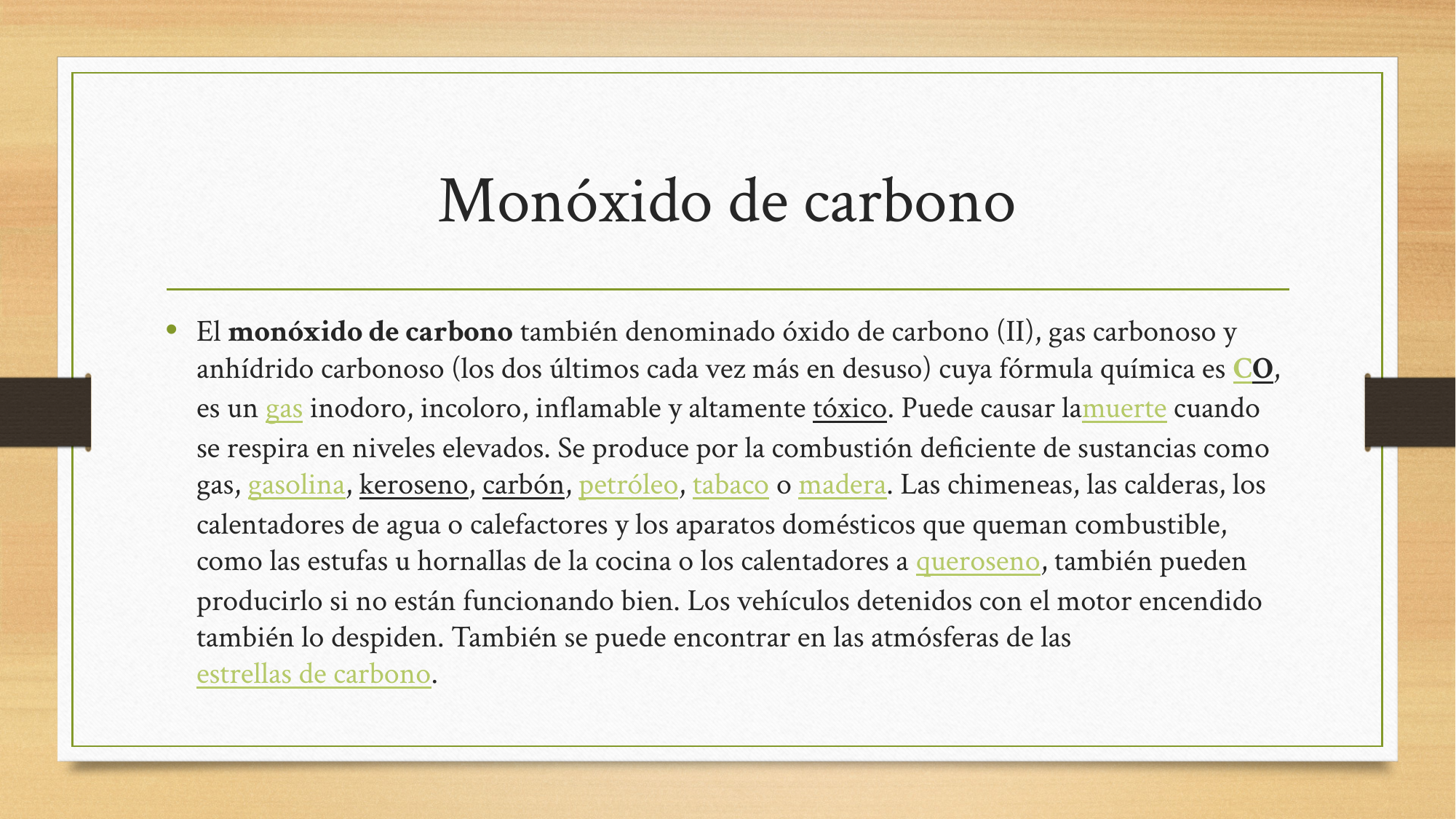

# Monóxido de carbono
El monóxido de carbono también denominado óxido de carbono (II), gas carbonoso y anhídrido carbonoso (los dos últimos cada vez más en desuso) cuya fórmula química es CO, es un gas inodoro, incoloro, inflamable y altamente tóxico. Puede causar lamuerte cuando se respira en niveles elevados. Se produce por la combustión deficiente de sustancias como gas, gasolina, keroseno, carbón, petróleo, tabaco o madera. Las chimeneas, las calderas, los calentadores de agua o calefactores y los aparatos domésticos que queman combustible, como las estufas u hornallas de la cocina o los calentadores a queroseno, también pueden producirlo si no están funcionando bien. Los vehículos detenidos con el motor encendido también lo despiden. También se puede encontrar en las atmósferas de las estrellas de carbono.